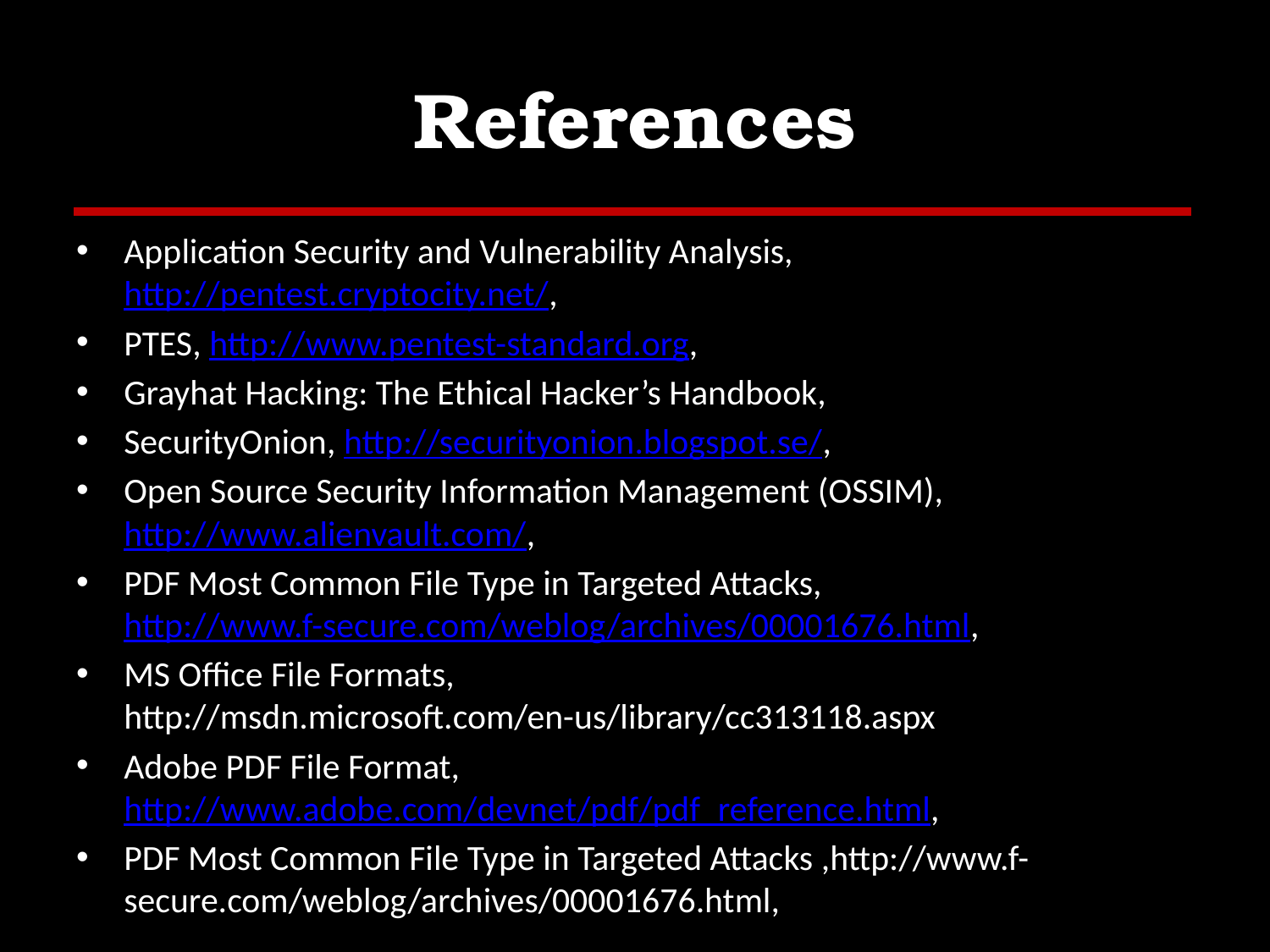

# References
Application Security and Vulnerability Analysis, http://pentest.cryptocity.net/,
PTES, http://www.pentest-standard.org,
Grayhat Hacking: The Ethical Hacker’s Handbook,
SecurityOnion, http://securityonion.blogspot.se/,
Open Source Security Information Management (OSSIM), http://www.alienvault.com/,
PDF Most Common File Type in Targeted Attacks, http://www.f-secure.com/weblog/archives/00001676.html,
MS Office File Formats, http://msdn.microsoft.com/en-us/library/cc313118.aspx
Adobe PDF File Format, http://www.adobe.com/devnet/pdf/pdf_reference.html,
PDF Most Common File Type in Targeted Attacks ,http://www.f-secure.com/weblog/archives/00001676.html,